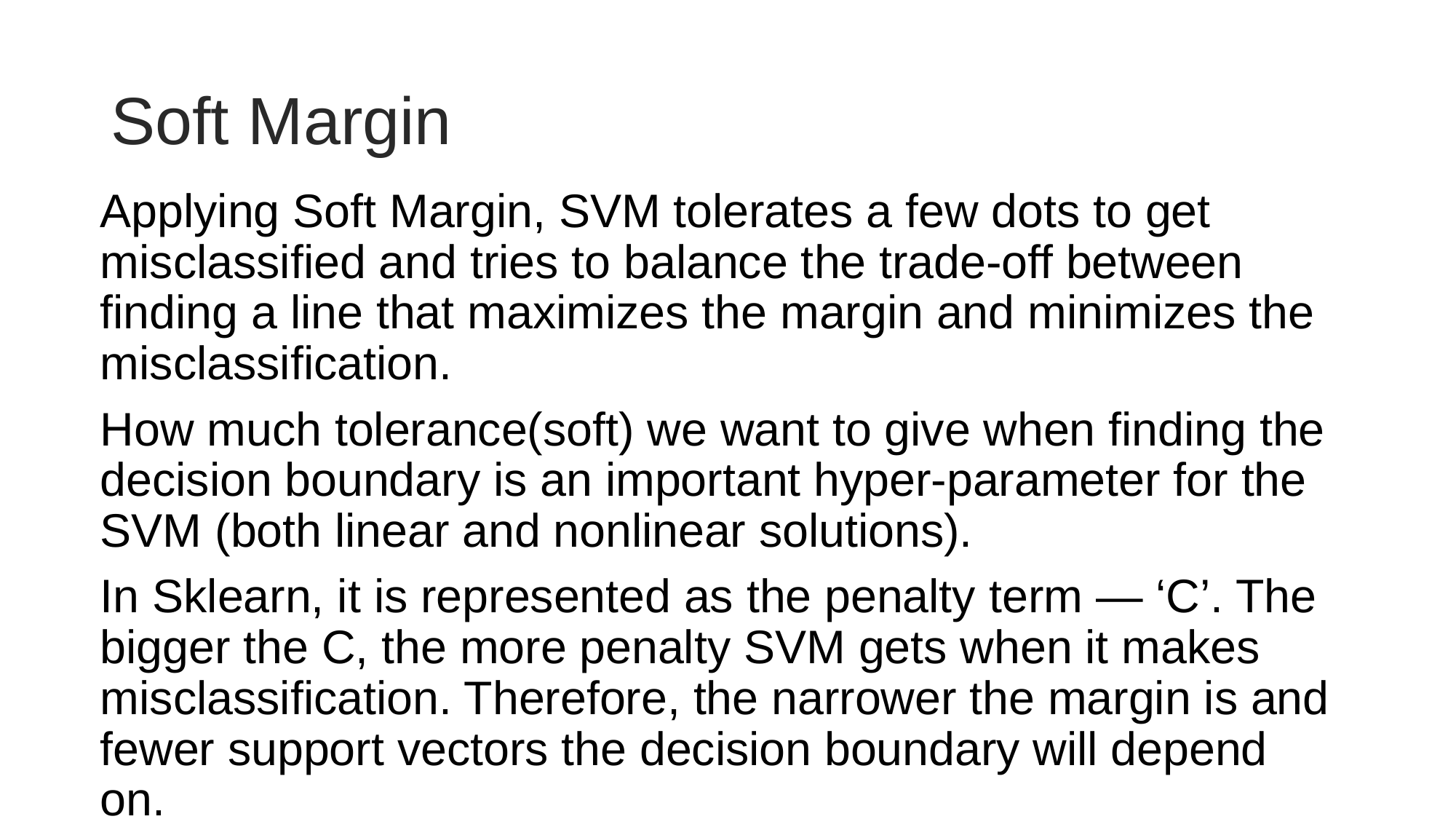

# Soft Margin
Applying Soft Margin, SVM tolerates a few dots to get misclassified and tries to balance the trade-off between finding a line that maximizes the margin and minimizes the misclassification.
How much tolerance(soft) we want to give when finding the decision boundary is an important hyper-parameter for the SVM (both linear and nonlinear solutions).
In Sklearn, it is represented as the penalty term — ‘C’. The bigger the C, the more penalty SVM gets when it makes misclassification. Therefore, the narrower the margin is and fewer support vectors the decision boundary will depend on.